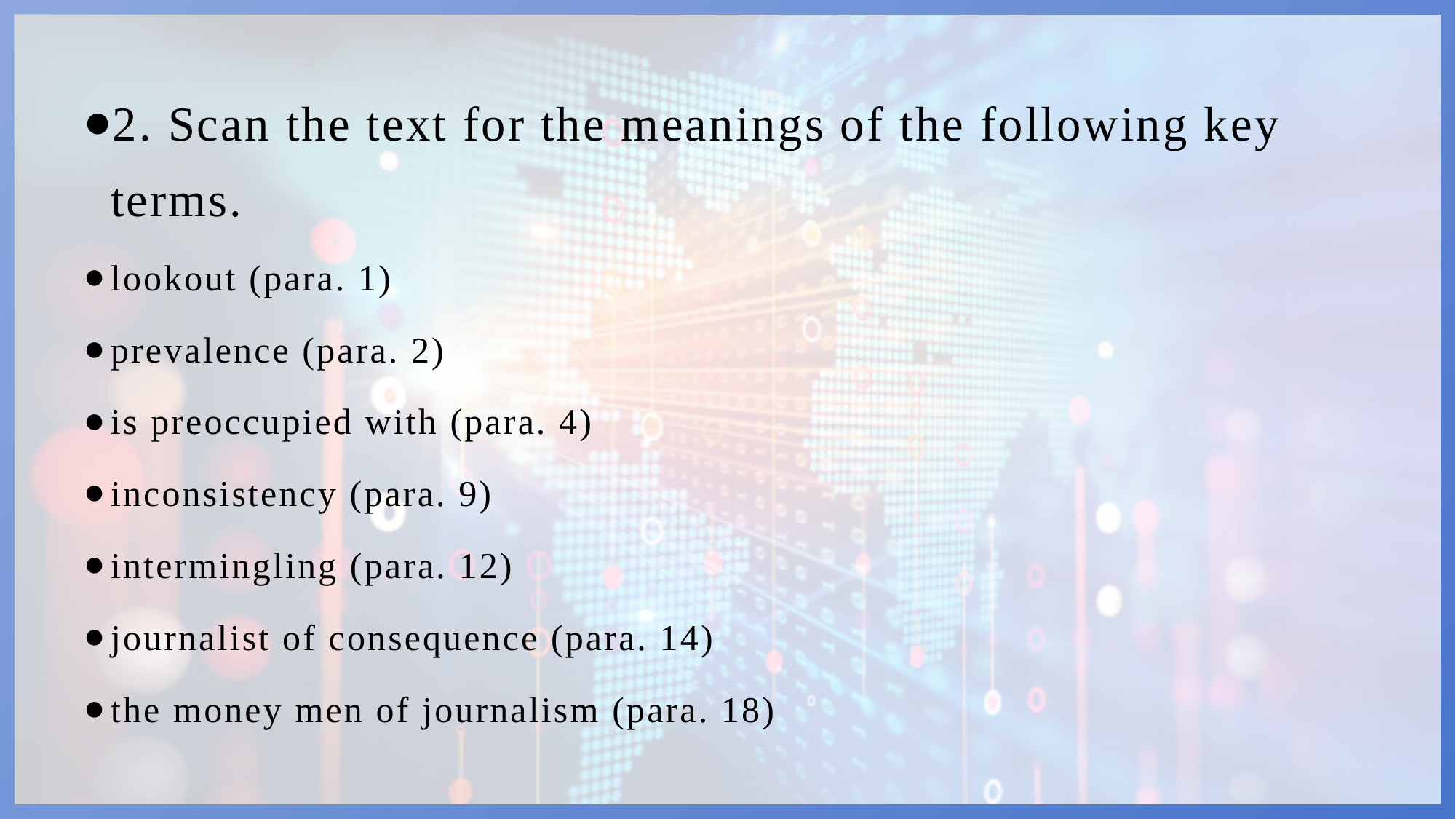

2. Scan the text for the meanings of the following key terms.
lookout (para. 1)
prevalence (para. 2)
is preoccupied with (para. 4)
inconsistency (para. 9)
intermingling (para. 12)
journalist of consequence (para. 14)
the money men of journalism (para. 18)